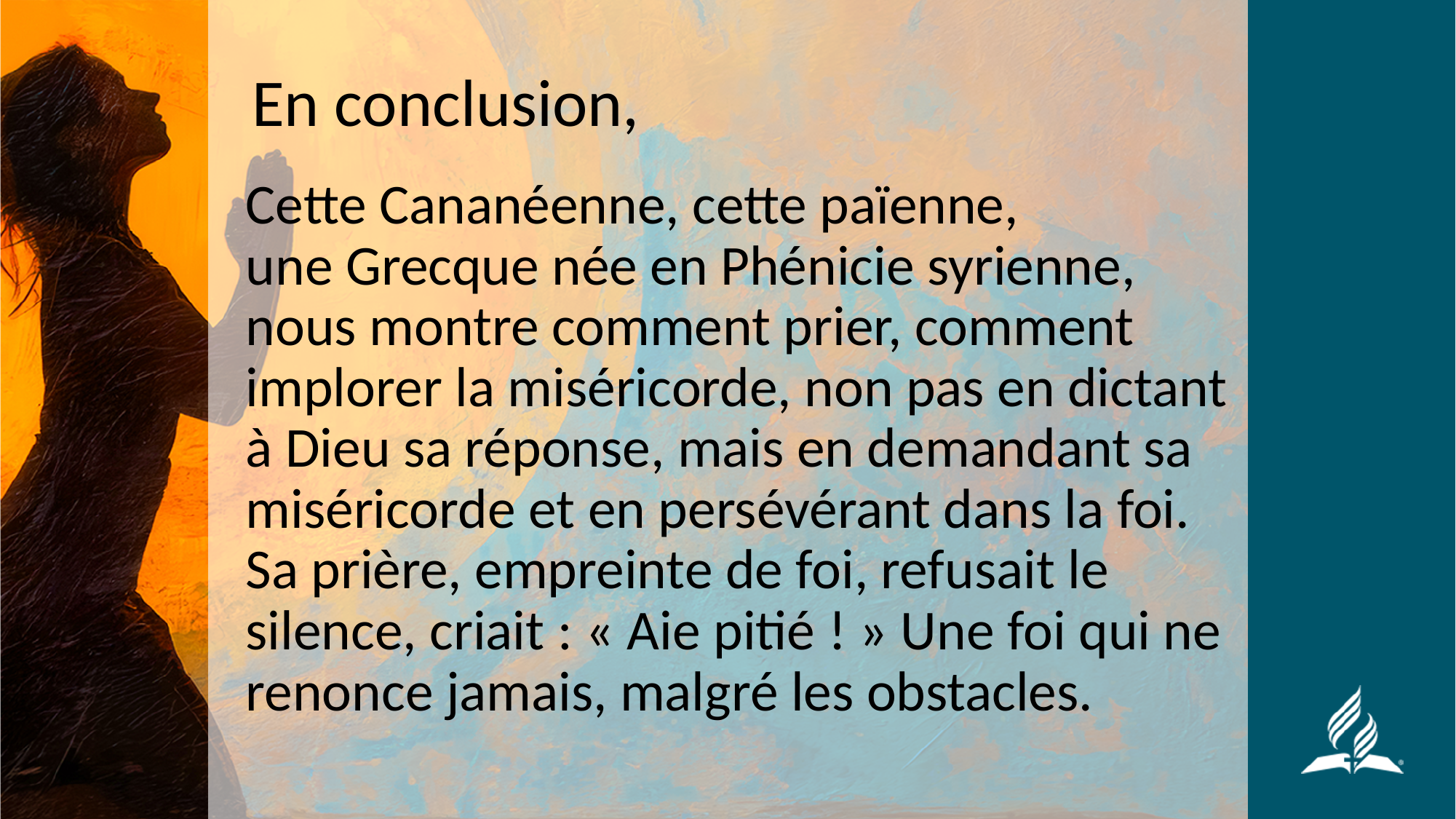

# En conclusion,
Cette Cananéenne, cette païenne,
une Grecque née en Phénicie syrienne, nous montre comment prier, comment implorer la miséricorde, non pas en dictant à Dieu sa réponse, mais en demandant sa miséricorde et en persévérant dans la foi. Sa prière, empreinte de foi, refusait le silence, criait : « Aie pitié ! » Une foi qui ne renonce jamais, malgré les obstacles.